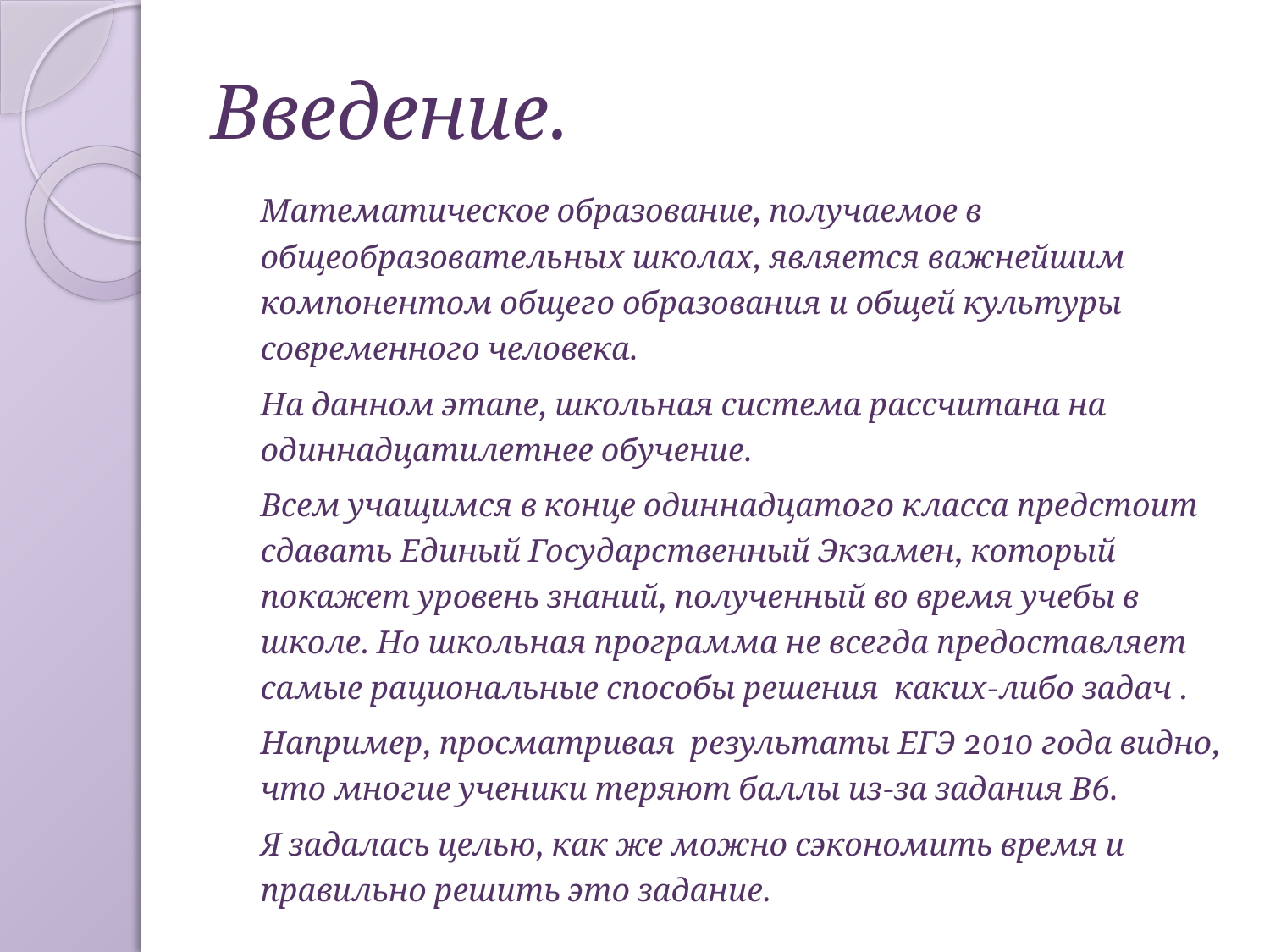

# Введение.
		Математическое образование, получаемое в общеобразовательных школах, является важнейшим компонентом общего образования и общей культуры современного человека.
		На данном этапе, школьная система рассчитана на одиннадцатилетнее обучение.
		Всем учащимся в конце одиннадцатого класса предстоит сдавать Единый Государственный Экзамен, который покажет уровень знаний, полученный во время учебы в школе. Но школьная программа не всегда предоставляет самые рациональные способы решения  каких-либо задач .
		Например, просматривая  результаты ЕГЭ 2010 года видно, что многие ученики теряют баллы из-за задания В6.
		Я задалась целью, как же можно сэкономить время и правильно решить это задание.